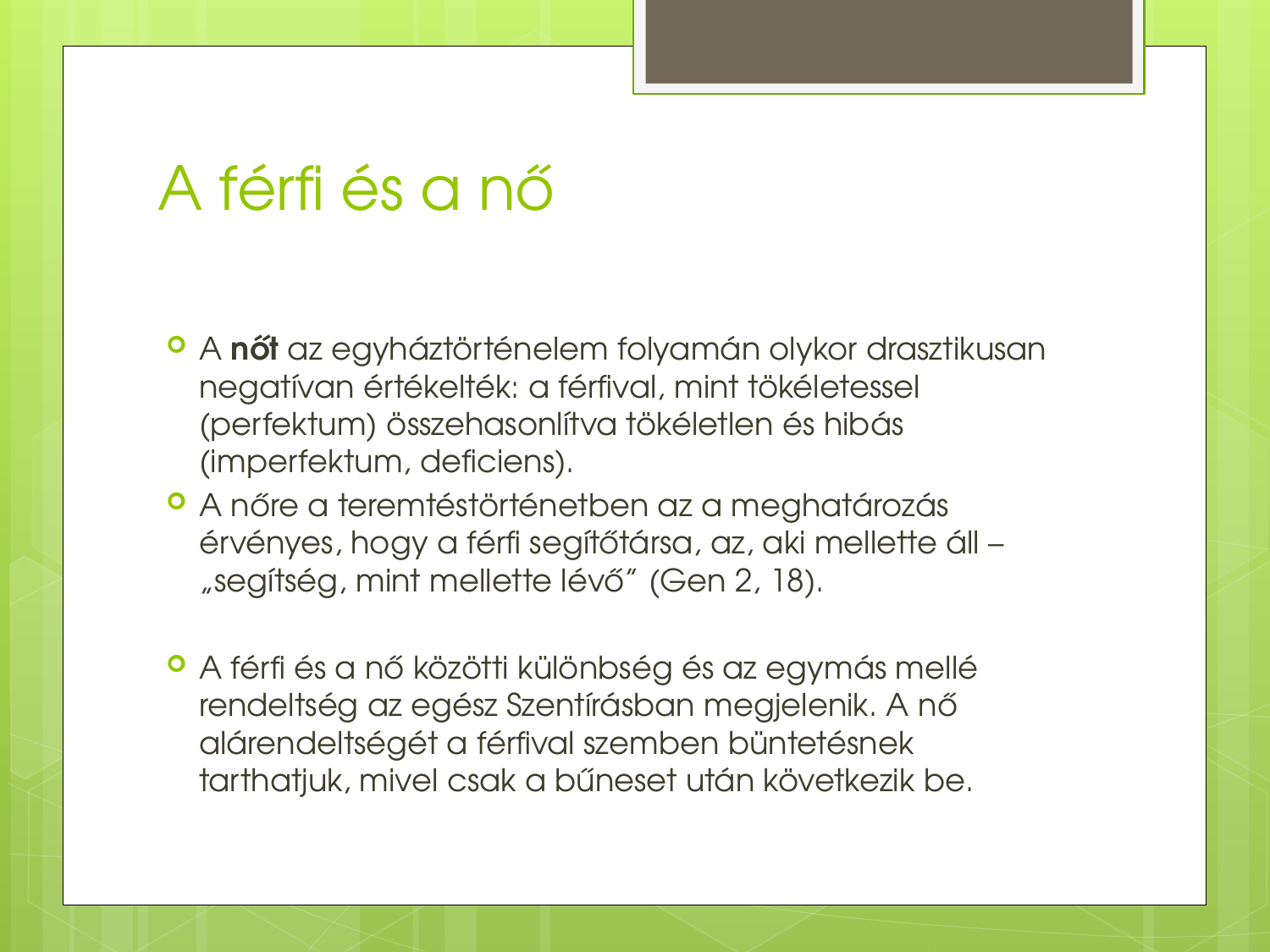

# A férfi és a nő
A nőt az egyháztörténelem folyamán olykor drasztikusan negatívan értékelték: a férfival, mint tökéletessel (perfektum) összehasonlítva tökéletlen és hibás (imperfektum, deficiens).
A nőre a teremtéstörténetben az a meghatározás érvényes, hogy a férfi segítőtársa, az, aki mellette áll – „segítség, mint mellette lévő” (Gen 2, 18).

A férfi és a nő közötti különbség és az egymás mellé rendeltség az egész Szentírásban megjelenik. A nő alárendeltségét a férfival szemben büntetésnek tarthatjuk, mivel csak a bűneset után következik be.